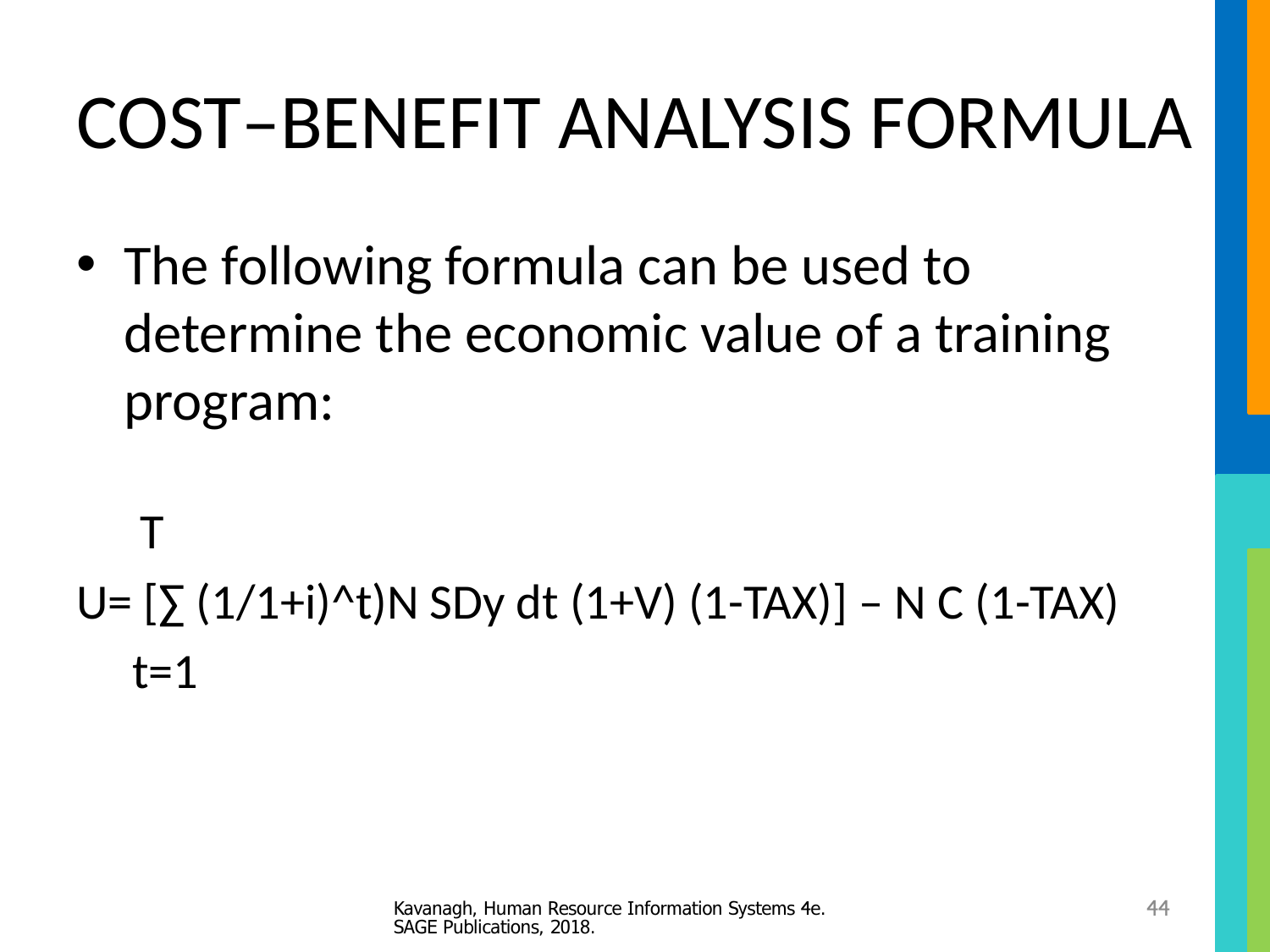

# COST–BENEFIT ANALYSIS FORMULA
The following formula can be used to determine the economic value of a training program:

     T
U= [∑ (1/1+i)^t)N SDy dt (1+V) (1-TAX)] – N C (1-TAX)
     t=1

Kavanagh, Human Resource Information Systems 4e. SAGE Publications, 2018.
44